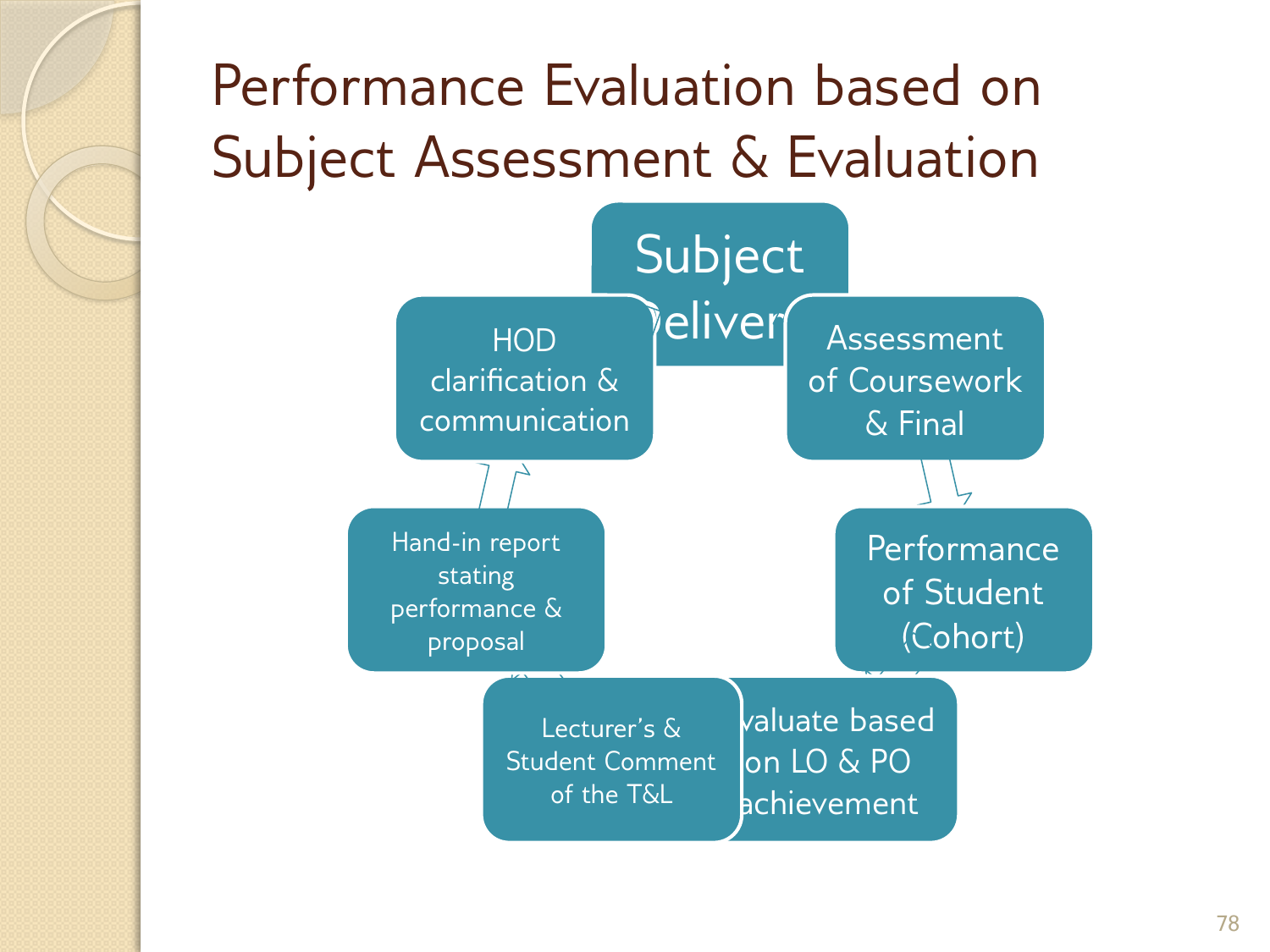

# Performance Evaluation based on Subject Assessment & Evaluation
Subject Delivery
Performance of Student (Cohort)
HOD clarification & communication
Hand-in report stating performance & proposal
78